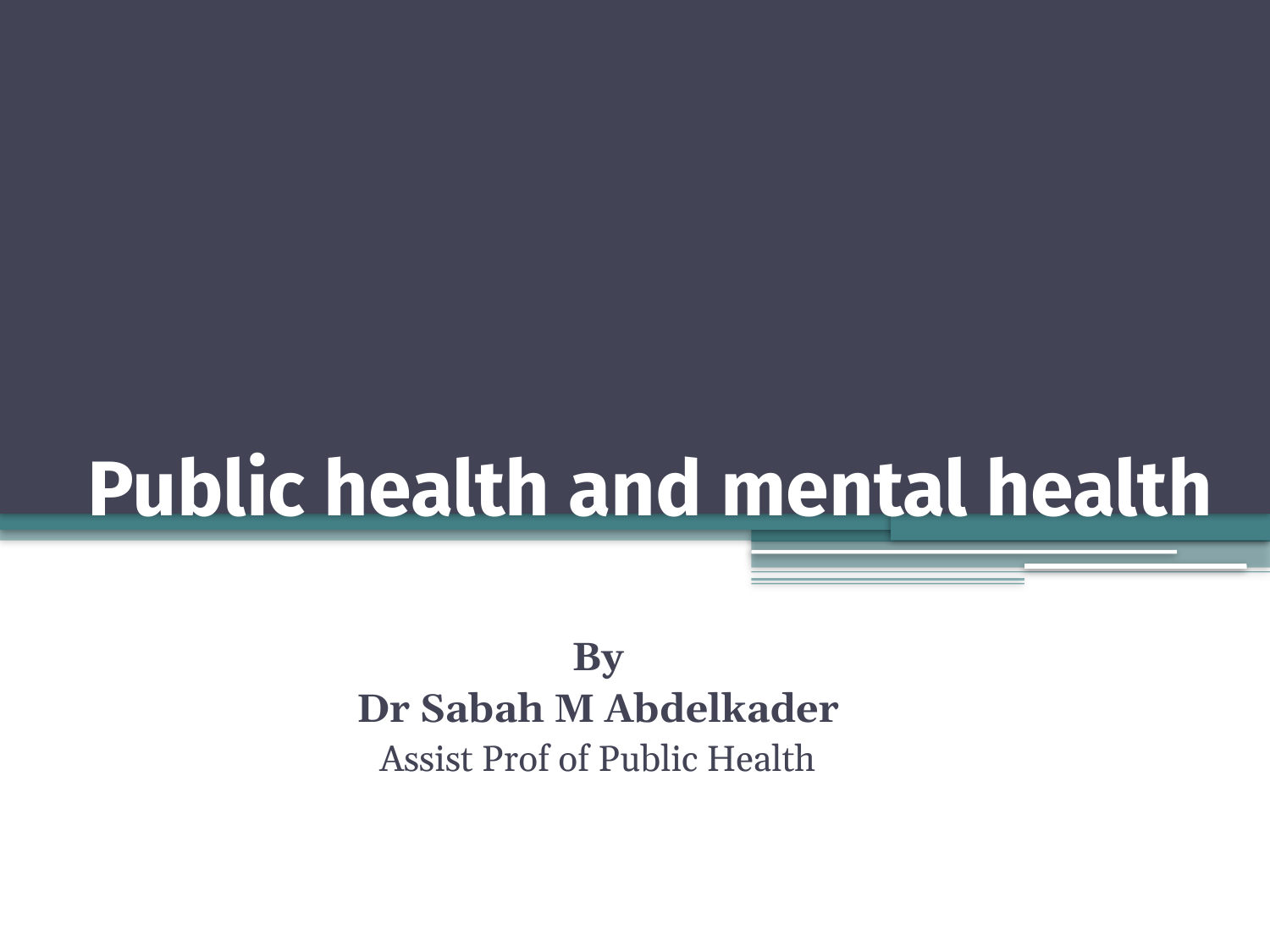

# Public health and mental health
By
Dr Sabah M Abdelkader
Assist Prof of Public Health